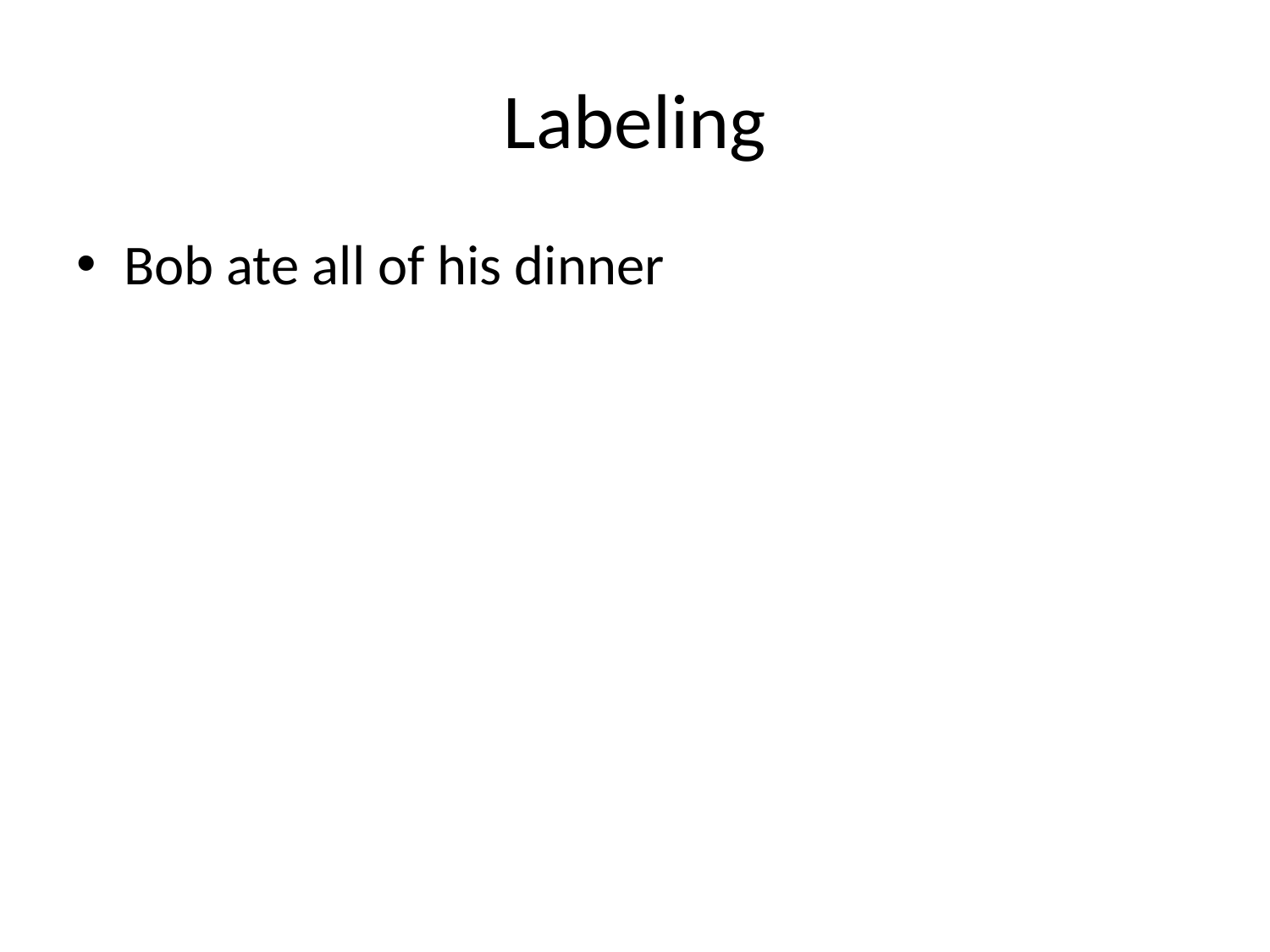

# Labeling
Bob ate all of his dinner